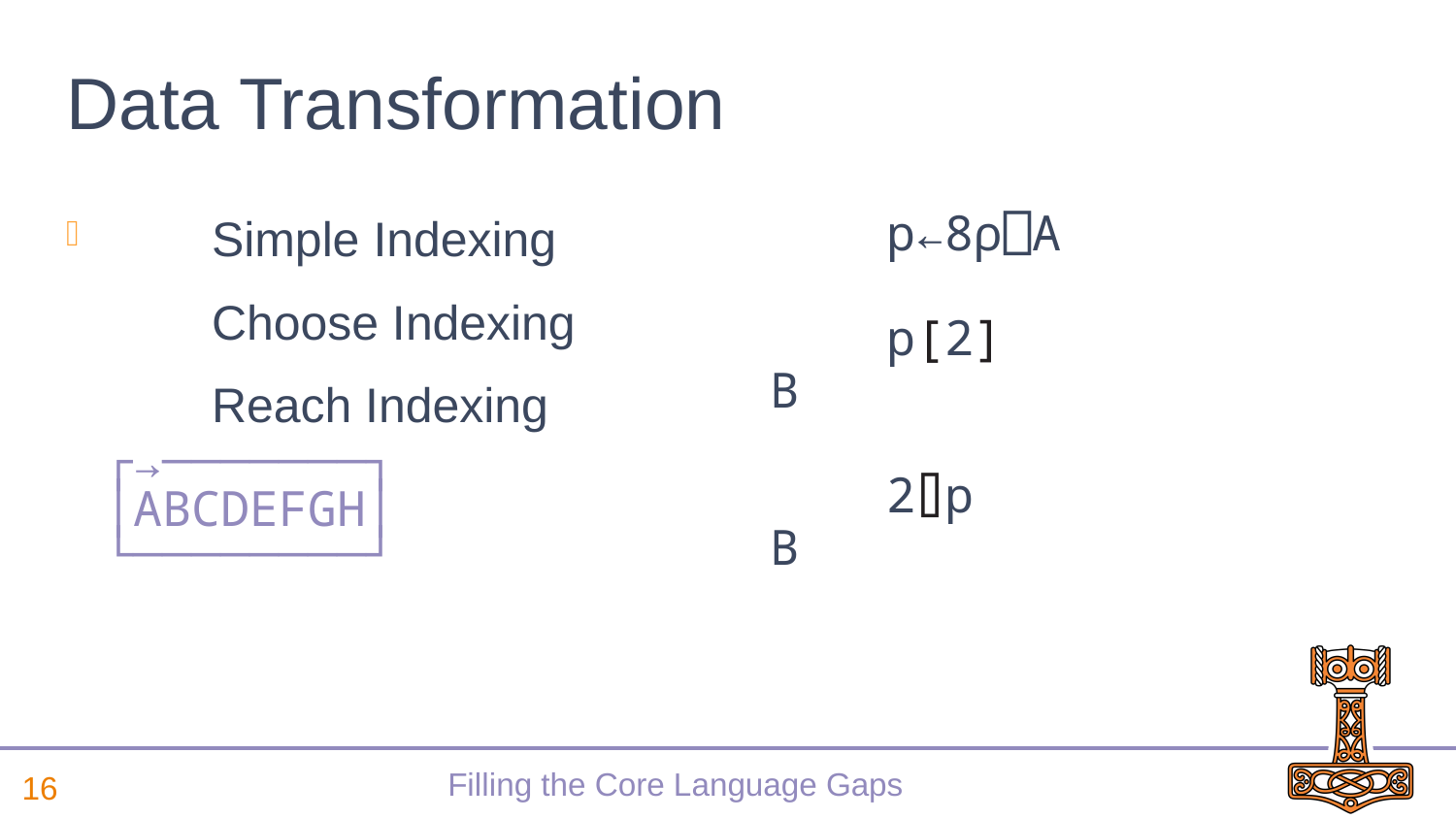

# Data Transformation
	Simple Indexing
	Choose Indexing
	Reach Indexing

    p←8⍴⎕A

    p[2]
B

    2⌷p
B
┌→───────┐
│ABCDEFGH│
└────────┘